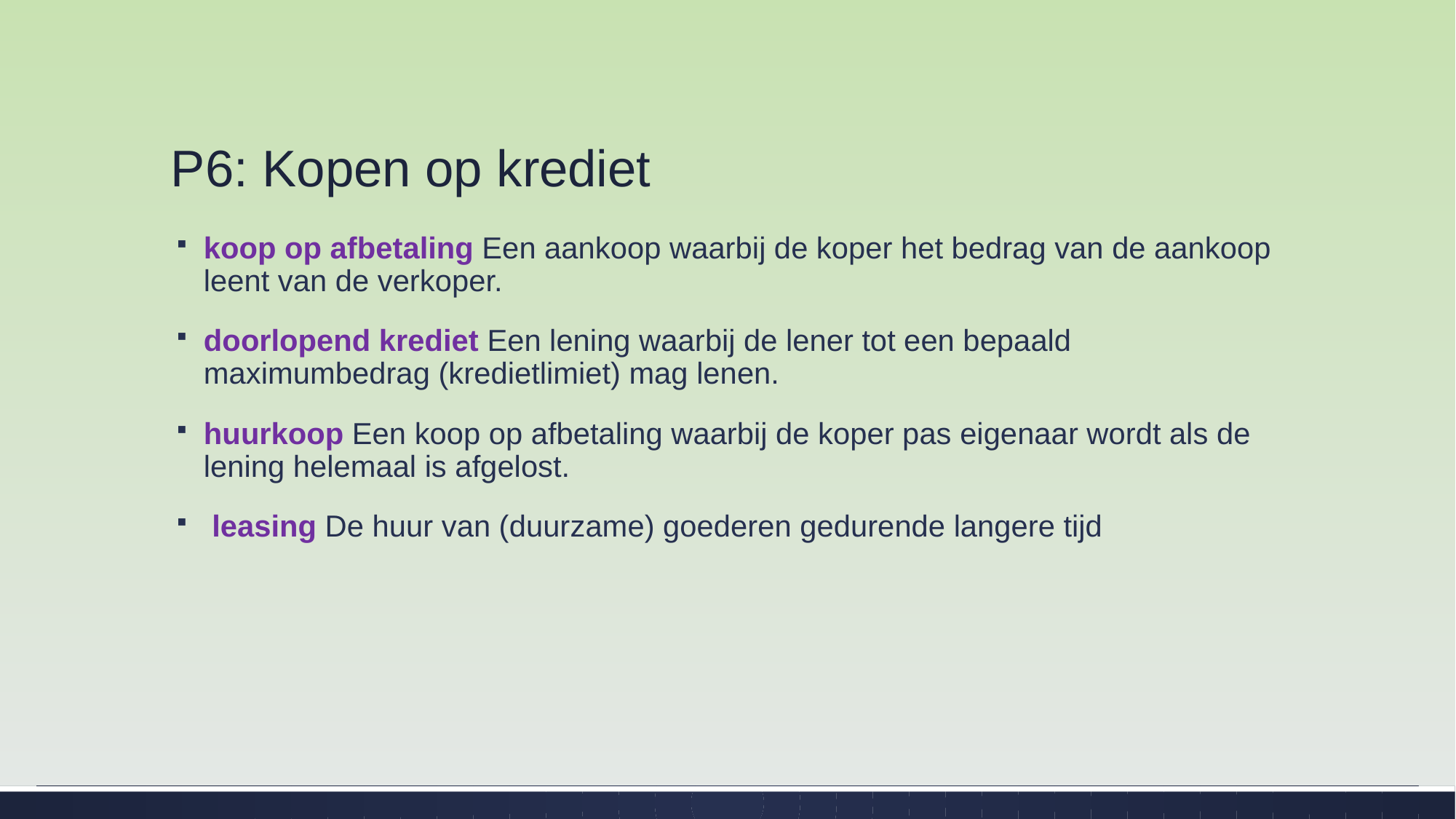

# P6: Kopen op krediet
koop op afbetaling Een aankoop waarbij de koper het bedrag van de aankoop leent van de verkoper.
doorlopend krediet Een lening waarbij de lener tot een bepaald maximumbedrag (kredietlimiet) mag lenen.
huurkoop Een koop op afbetaling waarbij de koper pas eigenaar wordt als de lening helemaal is afgelost.
 leasing De huur van (duurzame) goederen gedurende langere tijd